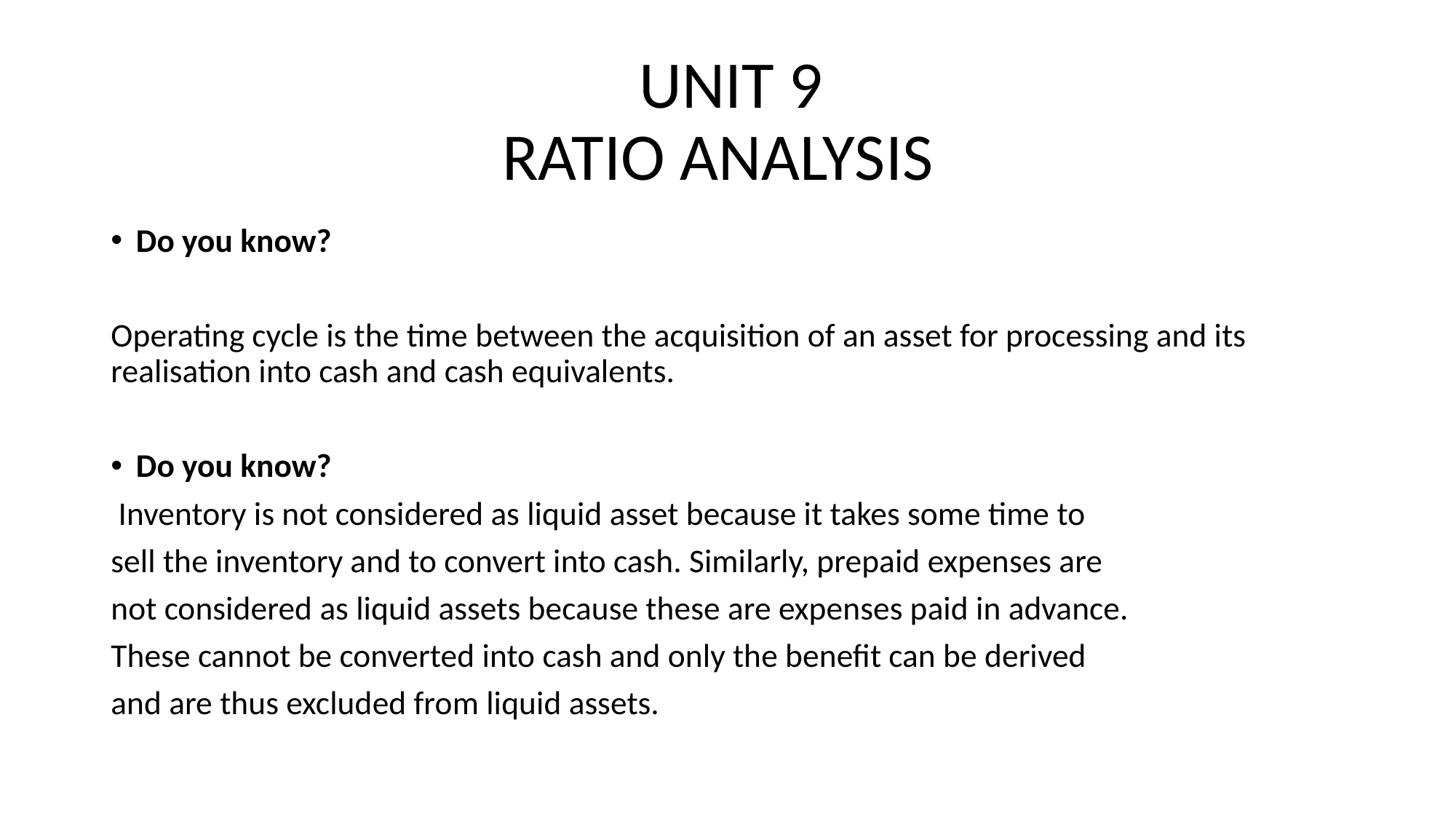

# UNIT 9 RATIO ANALYSIS
Do you know?

Operating cycle is the time between the acquisition of an asset for processing and its realisation into cash and cash equivalents.

Do you know?
 Inventory is not considered as liquid asset because it takes some time to
sell the inventory and to convert into cash. Similarly, prepaid expenses are
not considered as liquid assets because these are expenses paid in advance.
These cannot be converted into cash and only the benefit can be derived
and are thus excluded from liquid assets.